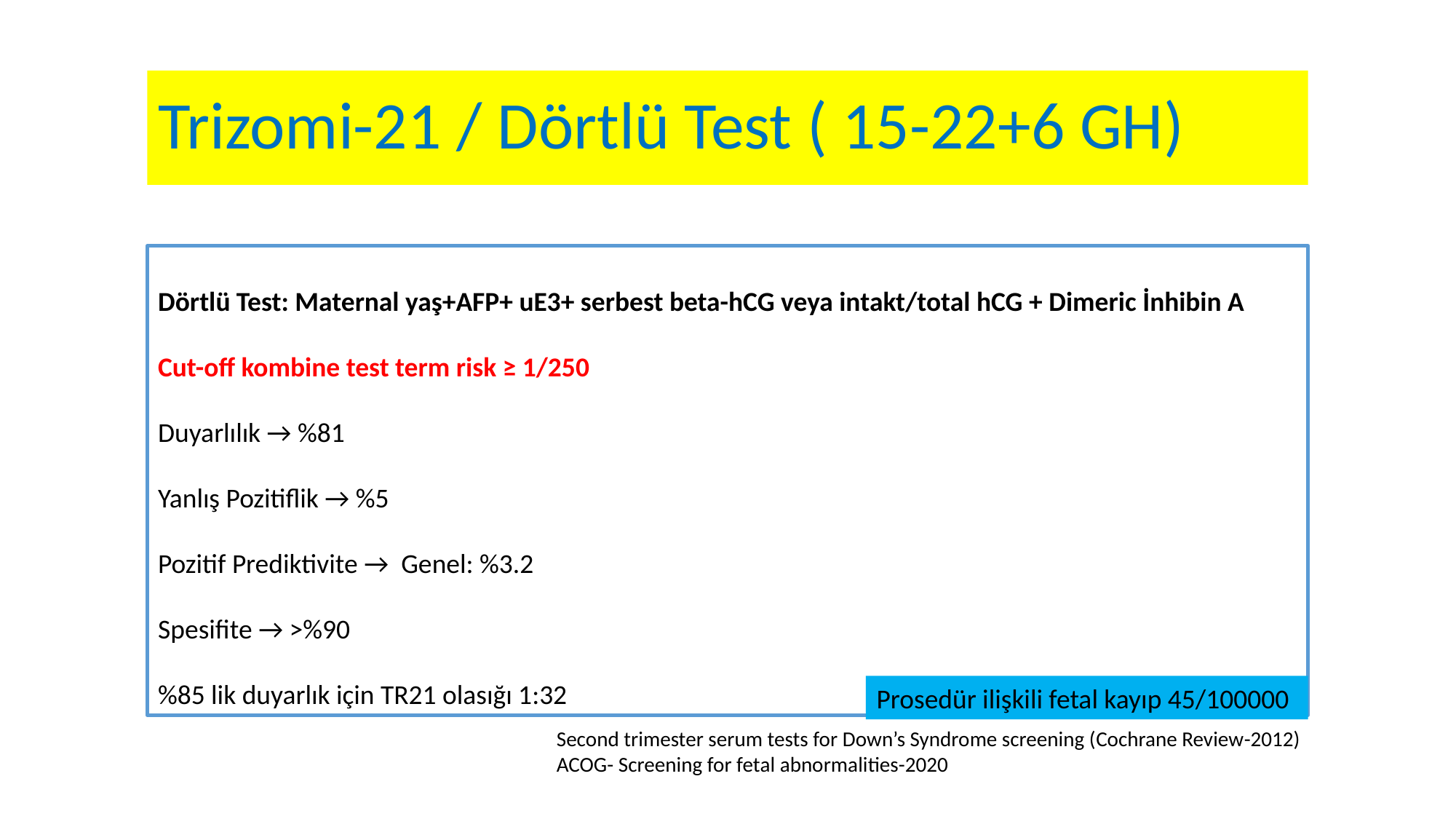

# Trizomi-21 / Dörtlü Test ( 15-22+6 GH)
Dörtlü Test: Maternal yaş+AFP+ uE3+ serbest beta-hCG veya intakt/total hCG + Dimeric İnhibin A
Cut-off kombine test term risk ≥ 1/250
Duyarlılık → %81
Yanlış Pozitiflik → %5
Pozitif Prediktivite →  Genel: %3.2
Spesifite → >%90
%85 lik duyarlık için TR21 olasığı 1:32
Prosedür ilişkili fetal kayıp 45/100000
Second trimester serum tests for Down’s Syndrome screening (Cochrane Review-2012)
ACOG- Screening for fetal abnormalities-2020